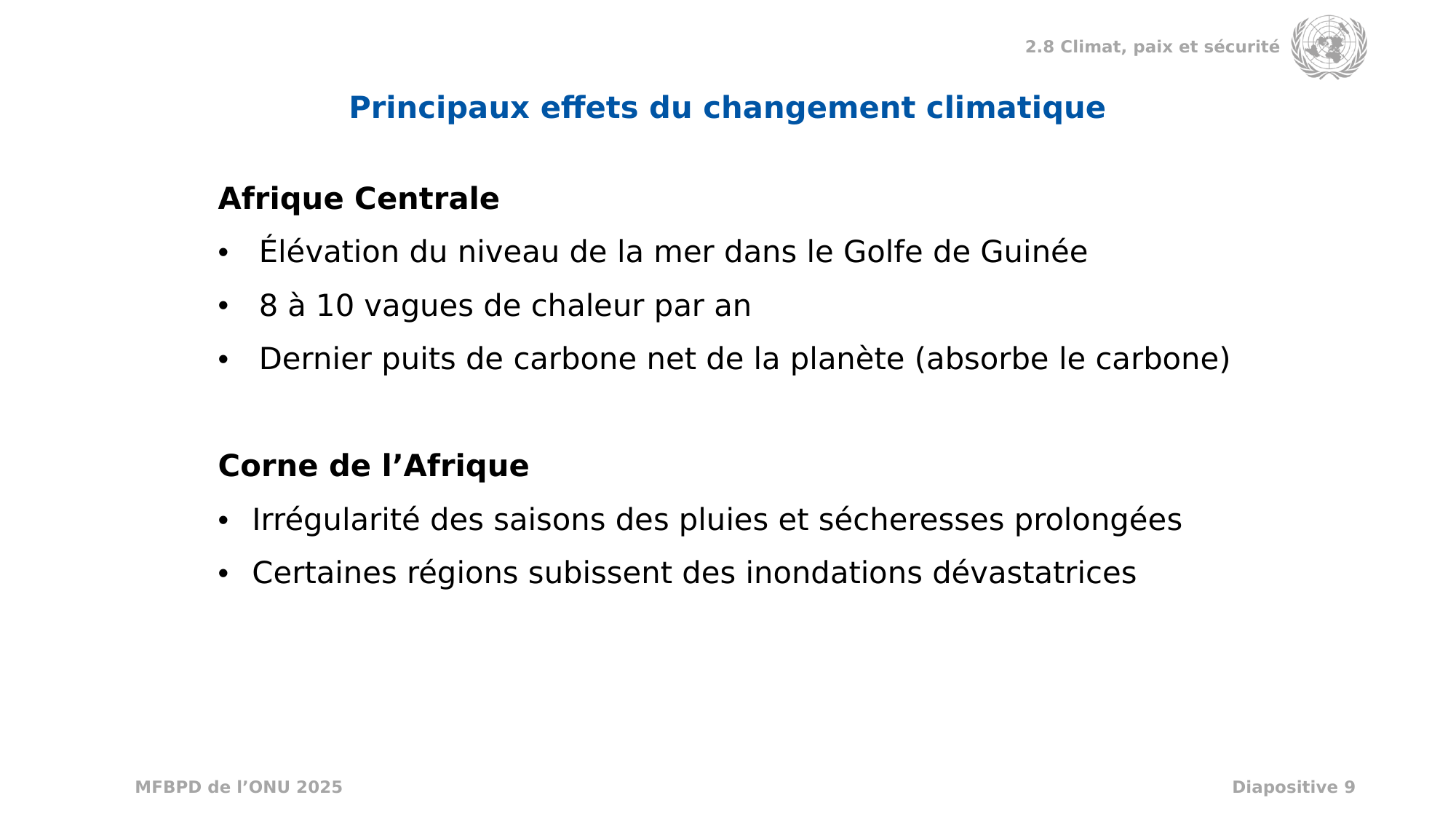

Principaux effets du changement climatique
| Afrique Centrale Élévation du niveau de la mer dans le Golfe de Guinée 8 à 10 vagues de chaleur par an Dernier puits de carbone net de la planète (absorbe le carbone) Corne de l’Afrique Irrégularité des saisons des pluies et sécheresses prolongées Certaines régions subissent des inondations dévastatrices |
| --- |